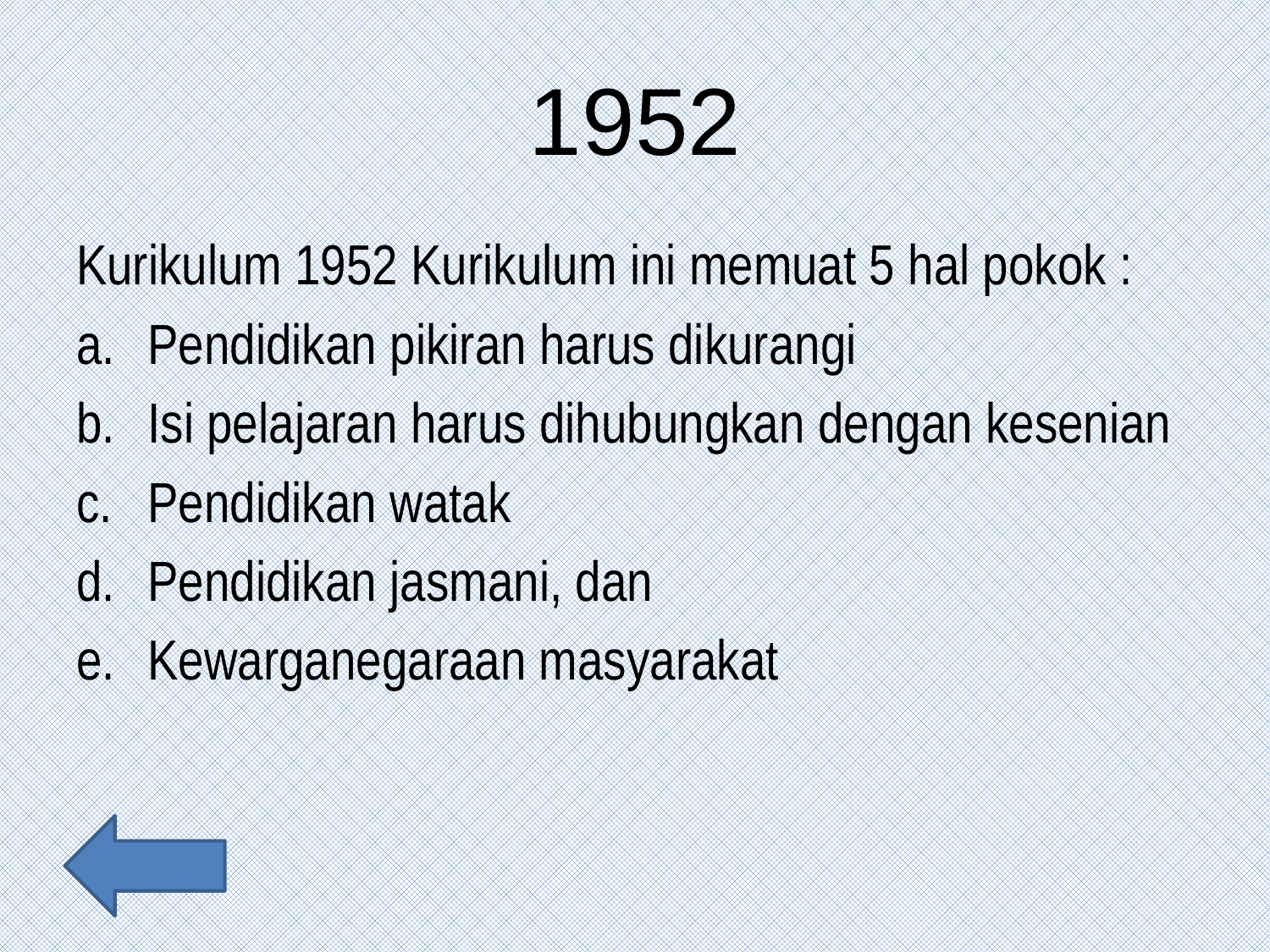

# 1952
Kurikulum 1952 Kurikulum ini memuat 5 hal pokok :
Pendidikan pikiran harus dikurangi
Isi pelajaran harus dihubungkan dengan kesenian
Pendidikan watak
Pendidikan jasmani, dan
Kewarganegaraan masyarakat